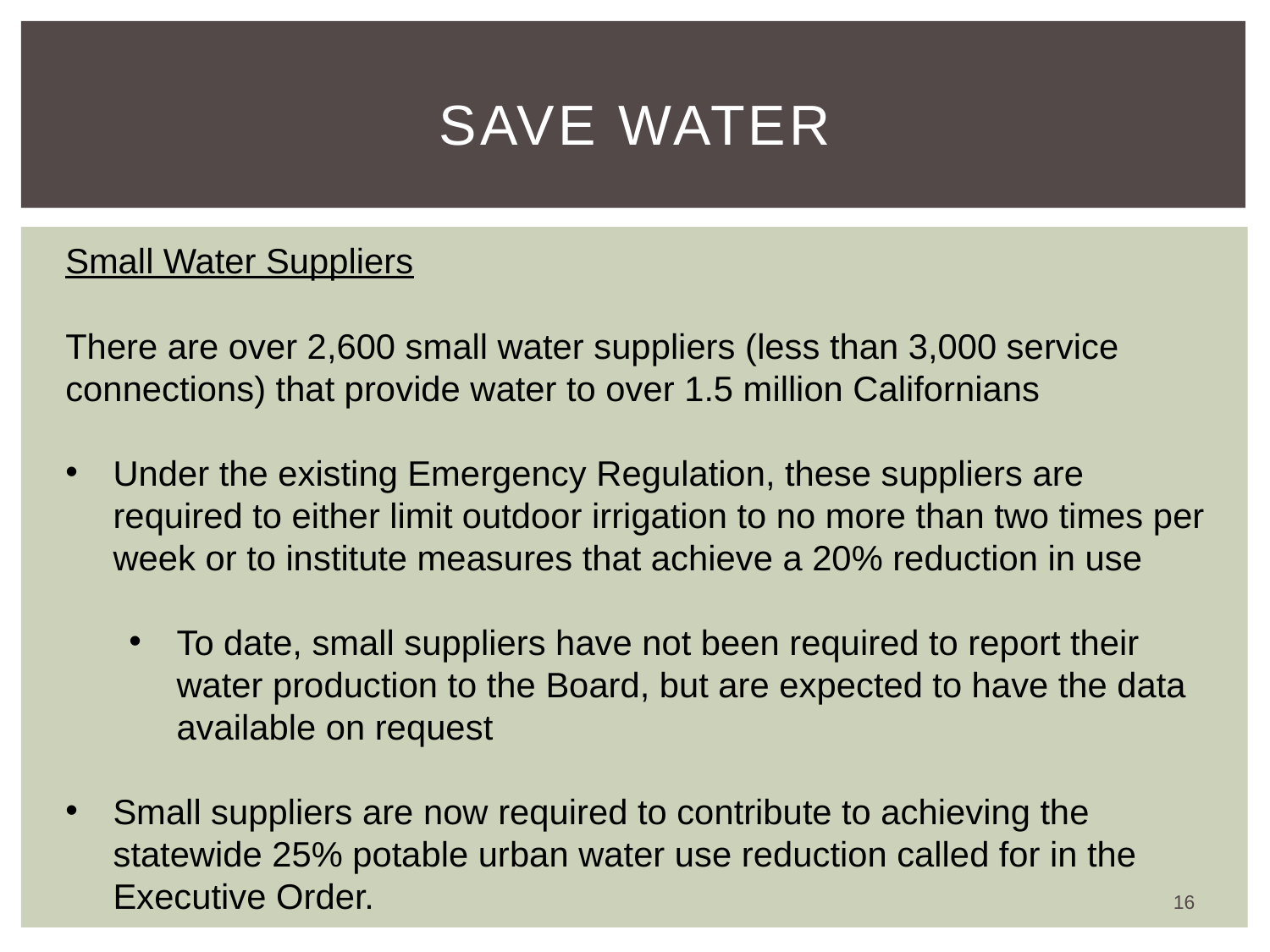

# Save water
Small Water Suppliers

There are over 2,600 small water suppliers (less than 3,000 service connections) that provide water to over 1.5 million Californians

Under the existing Emergency Regulation, these suppliers are required to either limit outdoor irrigation to no more than two times per week or to institute measures that achieve a 20% reduction in use

To date, small suppliers have not been required to report their water production to the Board, but are expected to have the data available on request

Small suppliers are now required to contribute to achieving the statewide 25% potable urban water use reduction called for in the Executive Order.

16